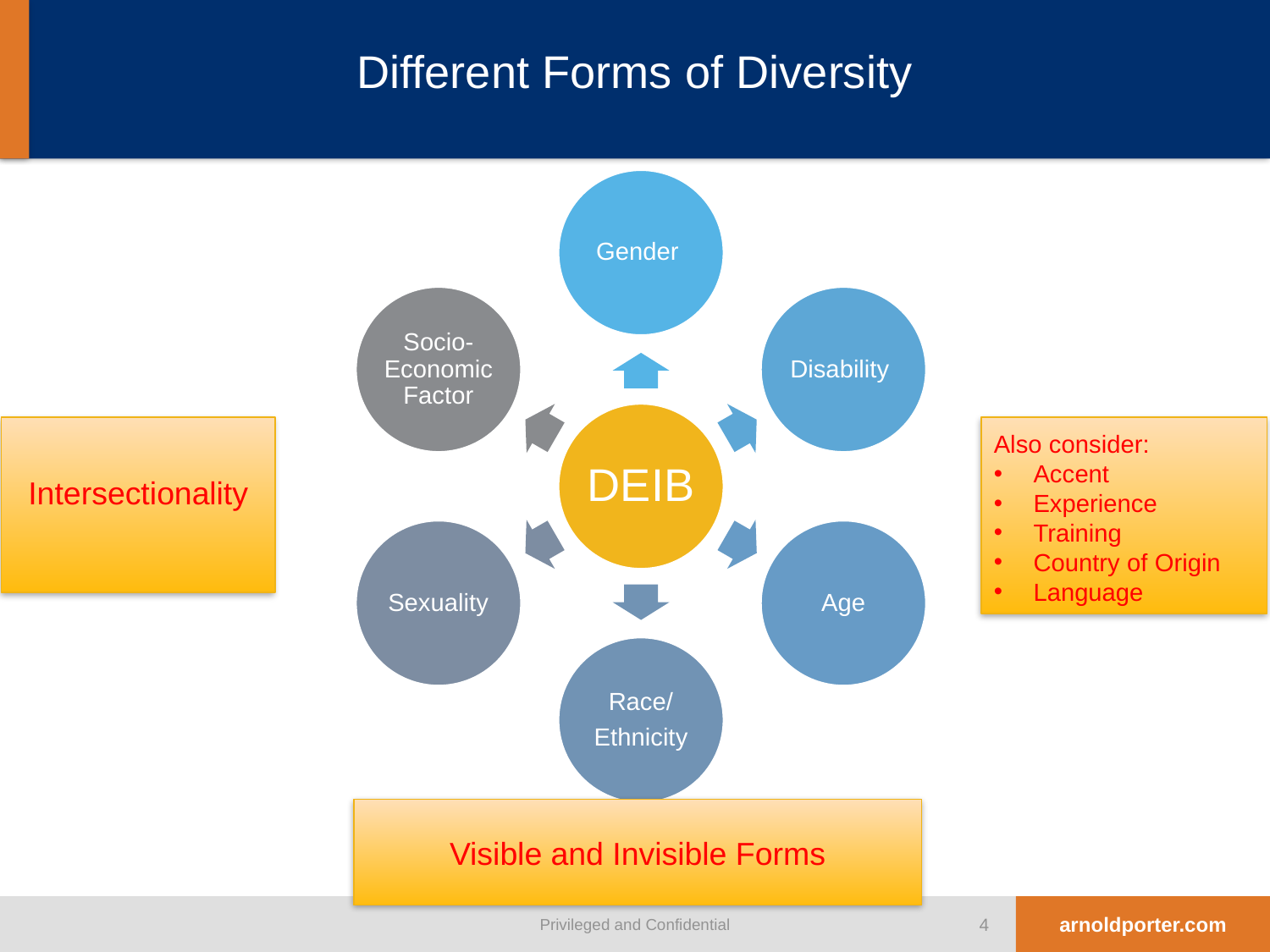

# Different Forms of Diversity
DEIB

Gender

Disability

Age

Race/
Ethnicity

Sexuality

Socio-Economic Factor
Intersectionality

Also consider:
Accent
Experience
Training
Country of Origin
Language

Visible and Invisible Forms
4